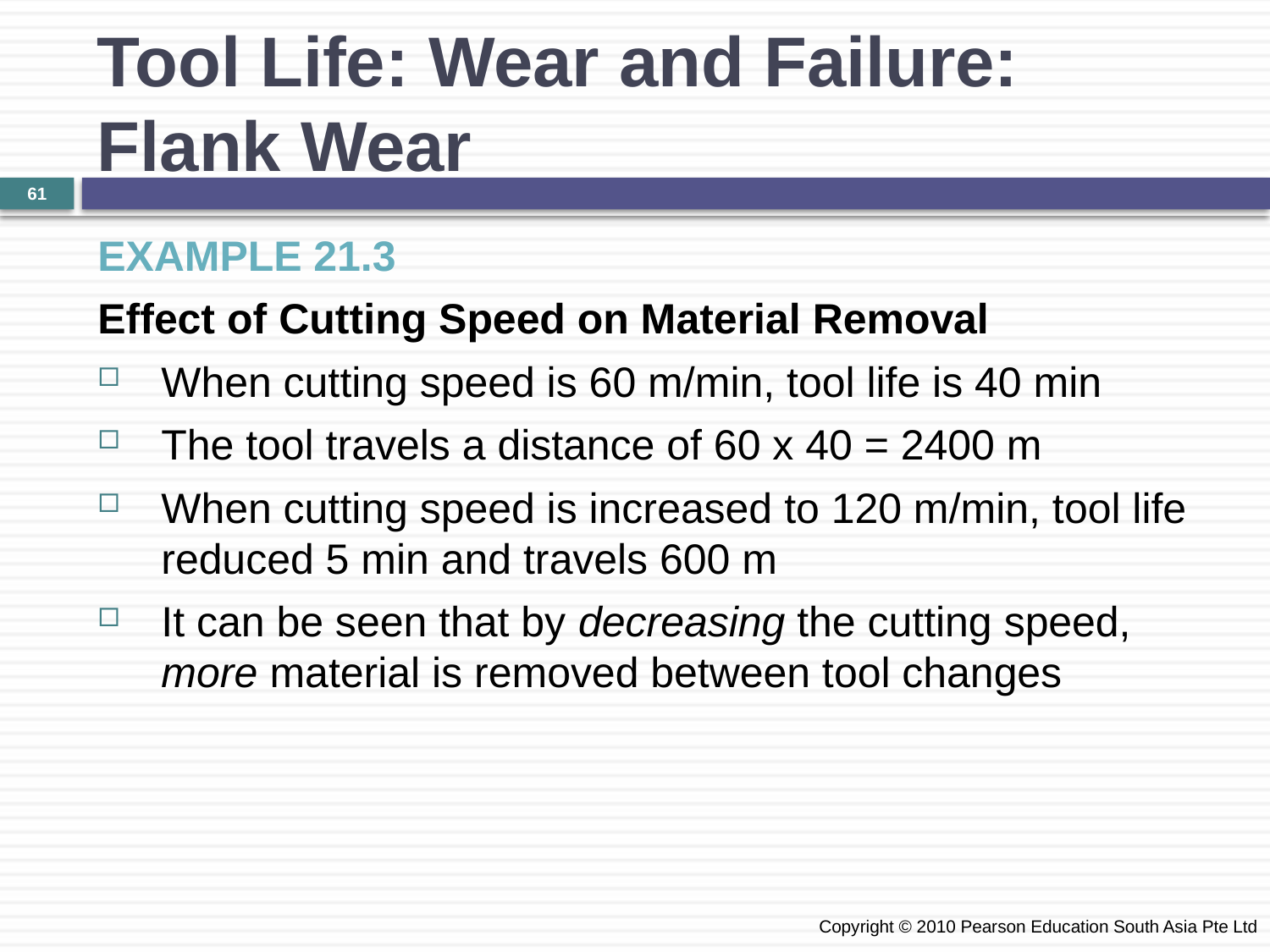

Tool Life: Wear and Failure:
Flank Wear
61
EXAMPLE 21.3
Effect of Cutting Speed on Material Removal
When cutting speed is 60 m/min, tool life is 40 min
The tool travels a distance of 60 x 40 = 2400 m
When cutting speed is increased to 120 m/min, tool life reduced 5 min and travels 600 m
It can be seen that by decreasing the cutting speed, more material is removed between tool changes
   Copyright © 2010 Pearson Education South Asia Pte Ltd